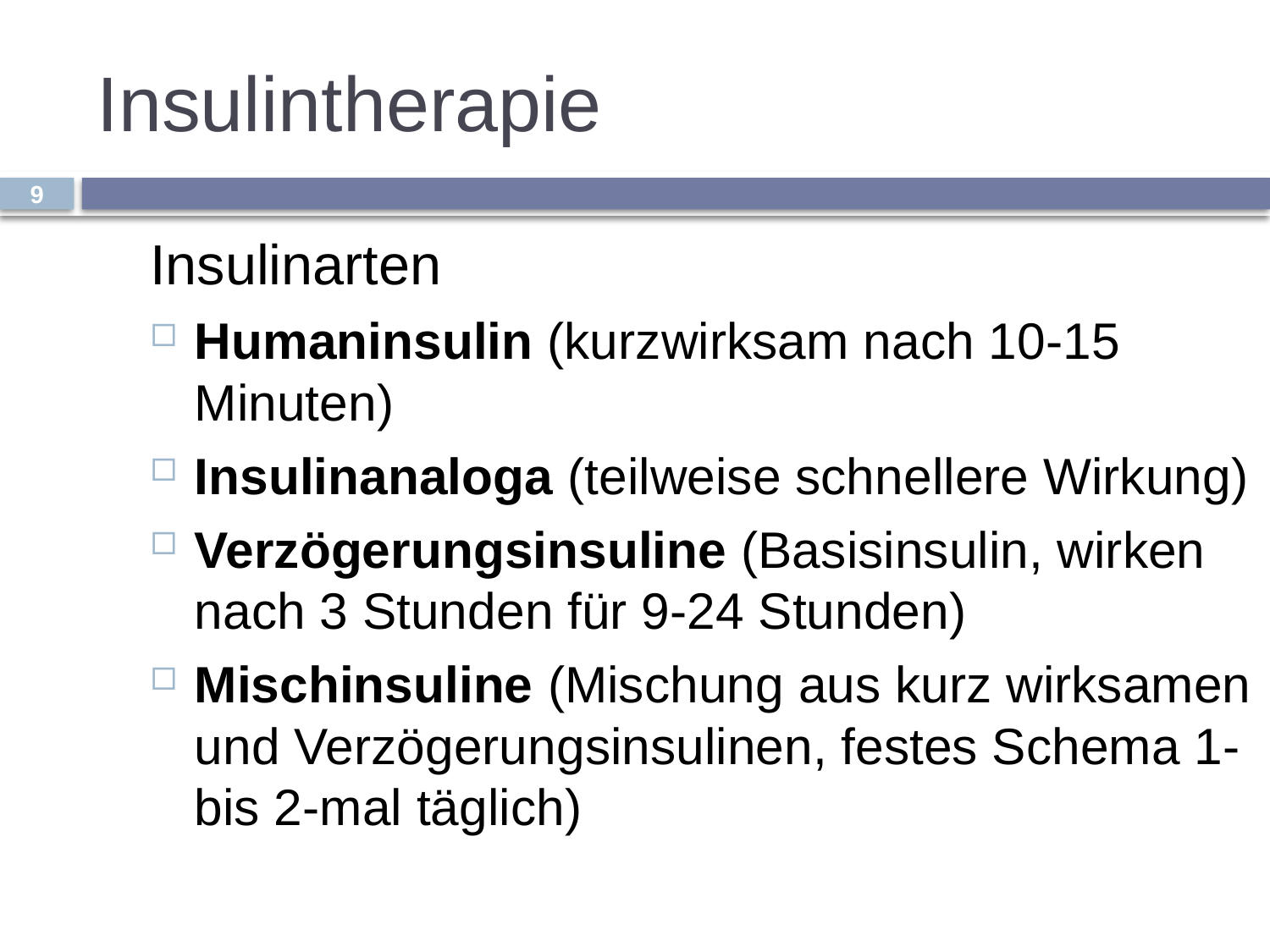

# Insulintherapie
9
Insulinarten
Humaninsulin (kurzwirksam nach 10-15 Minuten)
Insulinanaloga (teilweise schnellere Wirkung)
Verzögerungsinsuline (Basisinsulin, wirken nach 3 Stunden für 9-24 Stunden)
Mischinsuline (Mischung aus kurz wirksamen und Verzögerungsinsulinen, festes Schema 1- bis 2-mal täglich)